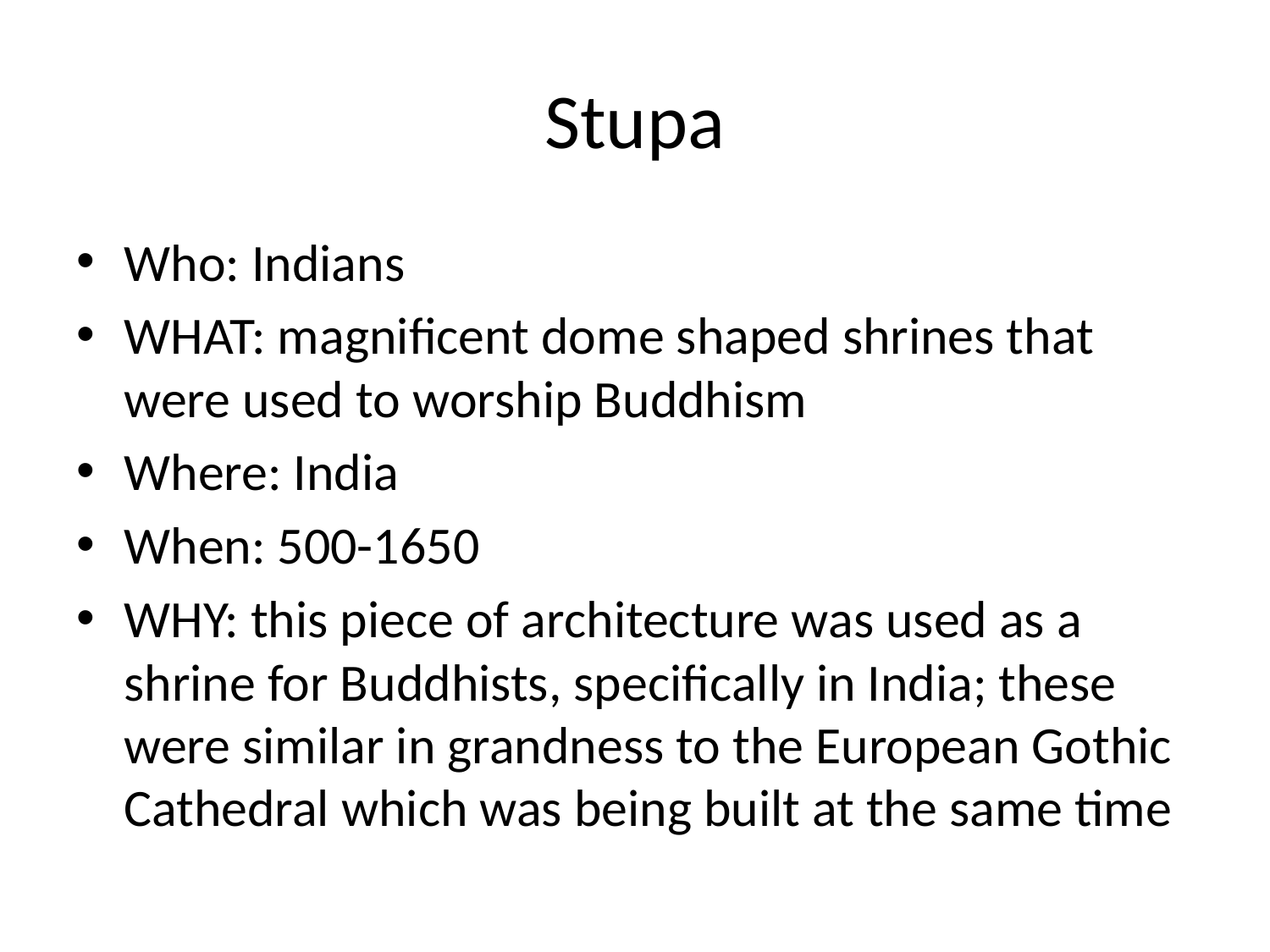

# Stupa
Who: Indians
WHAT: magnificent dome shaped shrines that were used to worship Buddhism
Where: India
When: 500-1650
WHY: this piece of architecture was used as a shrine for Buddhists, specifically in India; these were similar in grandness to the European Gothic Cathedral which was being built at the same time